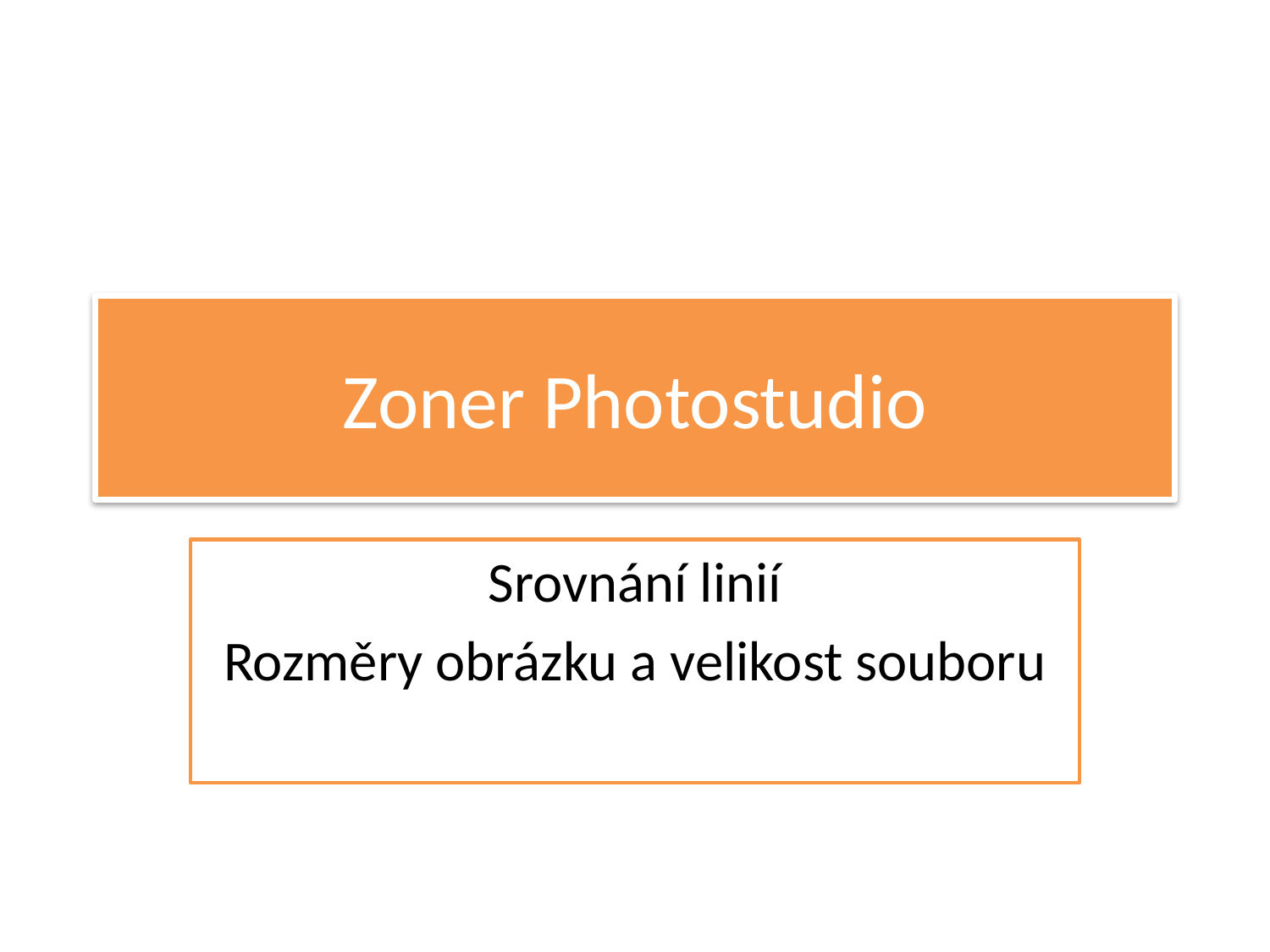

# Zoner Photostudio
Srovnání linií
Rozměry obrázku a velikost souboru